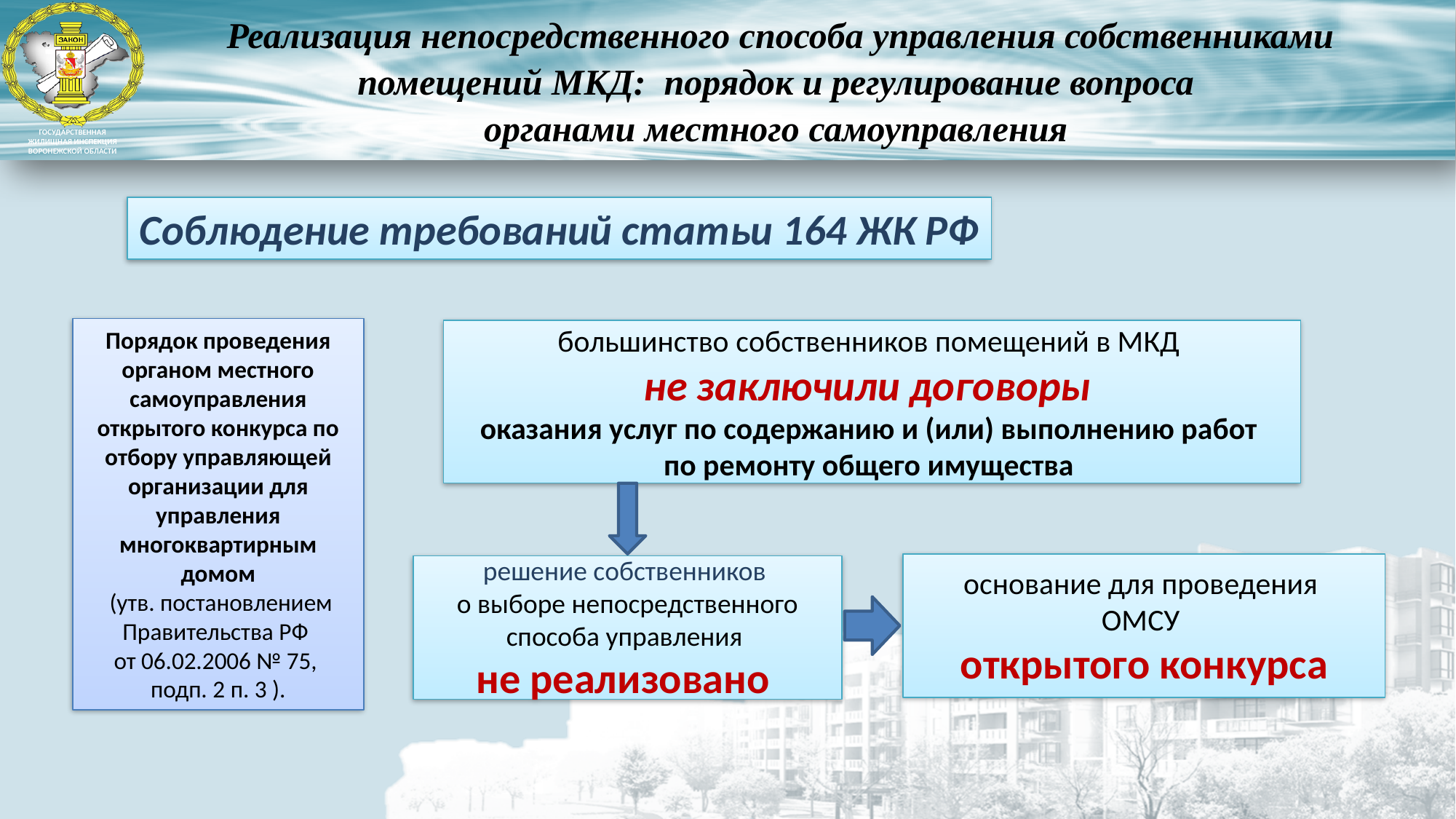

Реализация непосредственного способа управления собственниками помещений МКД:  порядок и регулирование вопроса
органами местного самоуправления
Соблюдение требований статьи 164 ЖК РФ
Порядок проведения органом местного самоуправления открытого конкурса по отбору управляющей организации для управления многоквартирным домом
 (утв. постановлением Правительства РФ
от 06.02.2006 № 75,
подп. 2 п. 3 ).
большинство собственников помещений в МКД
не заключили договоры
оказания услуг по содержанию и (или) выполнению работ
по ремонту общего имущества

основание для проведения
ОМСУ
открытого конкурса
решение собственников
о выборе непосредственного способа управления
не реализовано